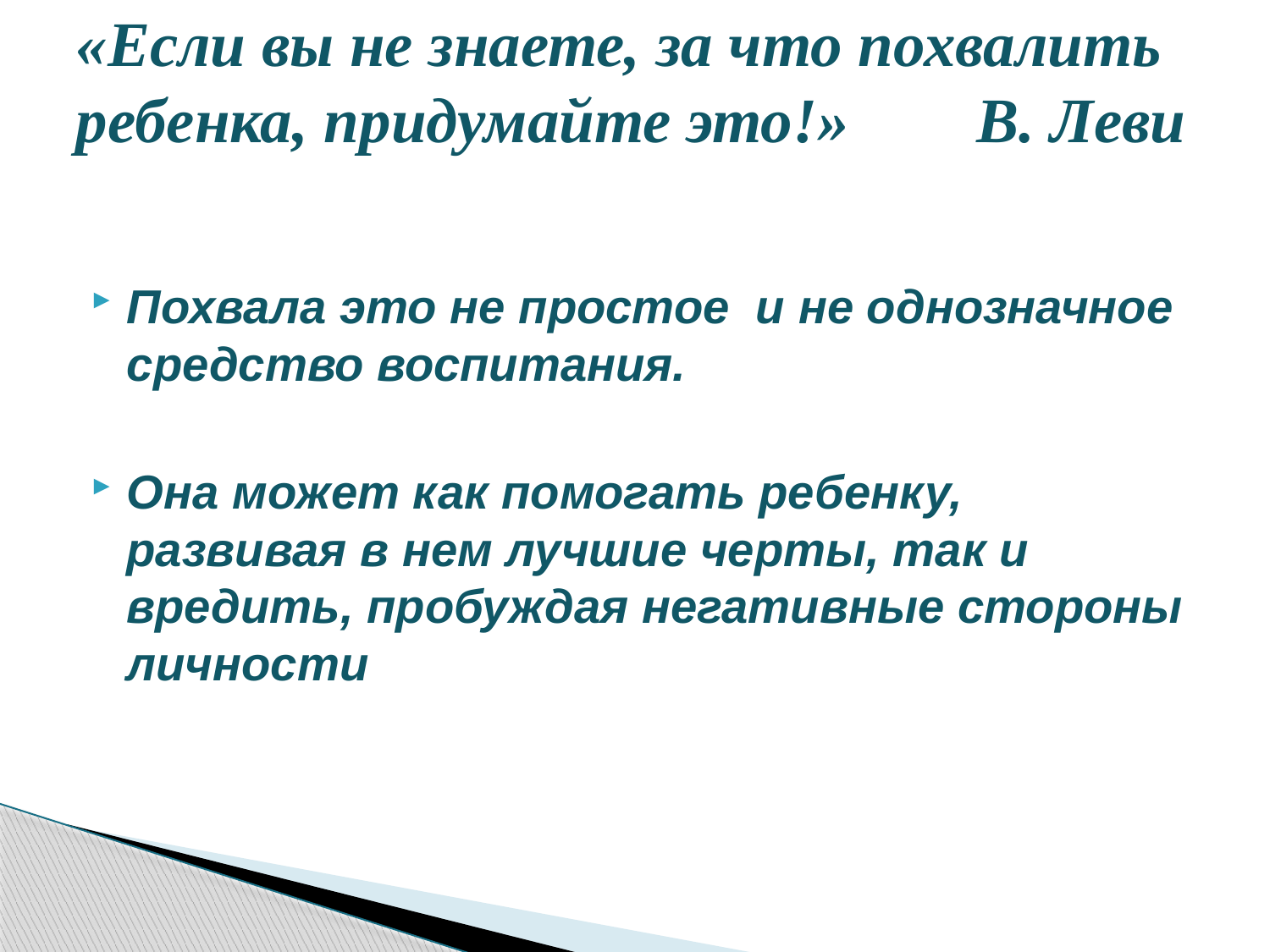

# «Если вы не знаете, за что похвалить ребенка, придумайте это!»        В. Леви

Похвала это не простое  и не однозначное средство воспитания.

Она может как помогать ребенку, развивая в нем лучшие черты, так и вредить, пробуждая негативные стороны личности